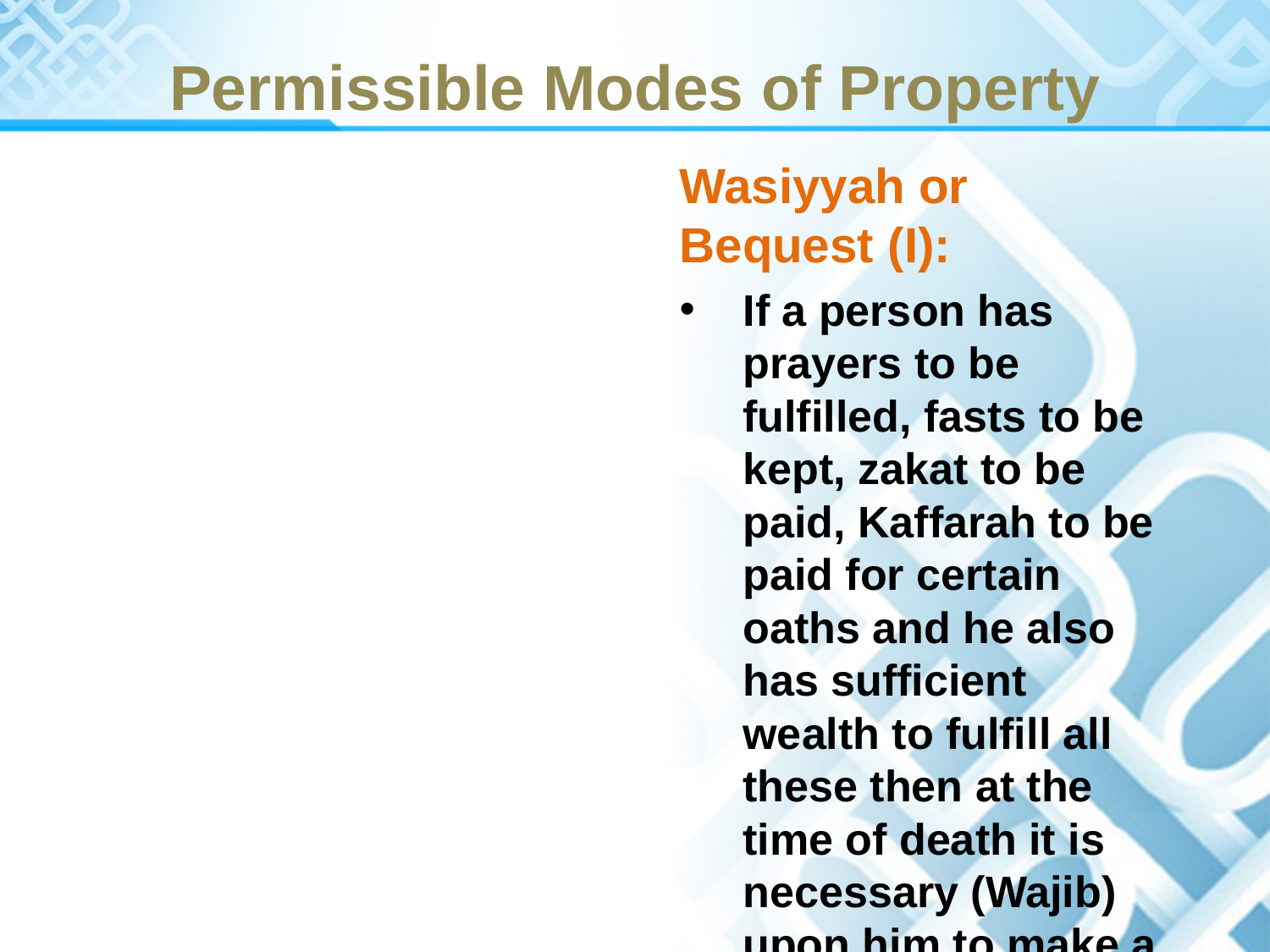

Permissible Modes of Property
Wasiyyah or Bequest (I):
If a person has prayers to be fulfilled, fasts to be kept, zakat to be paid, Kaffarah to be paid for certain oaths and he also has sufficient wealth to fulfill all these then at the time of death it is necessary (Wajib) upon him to make a wasiyyah.